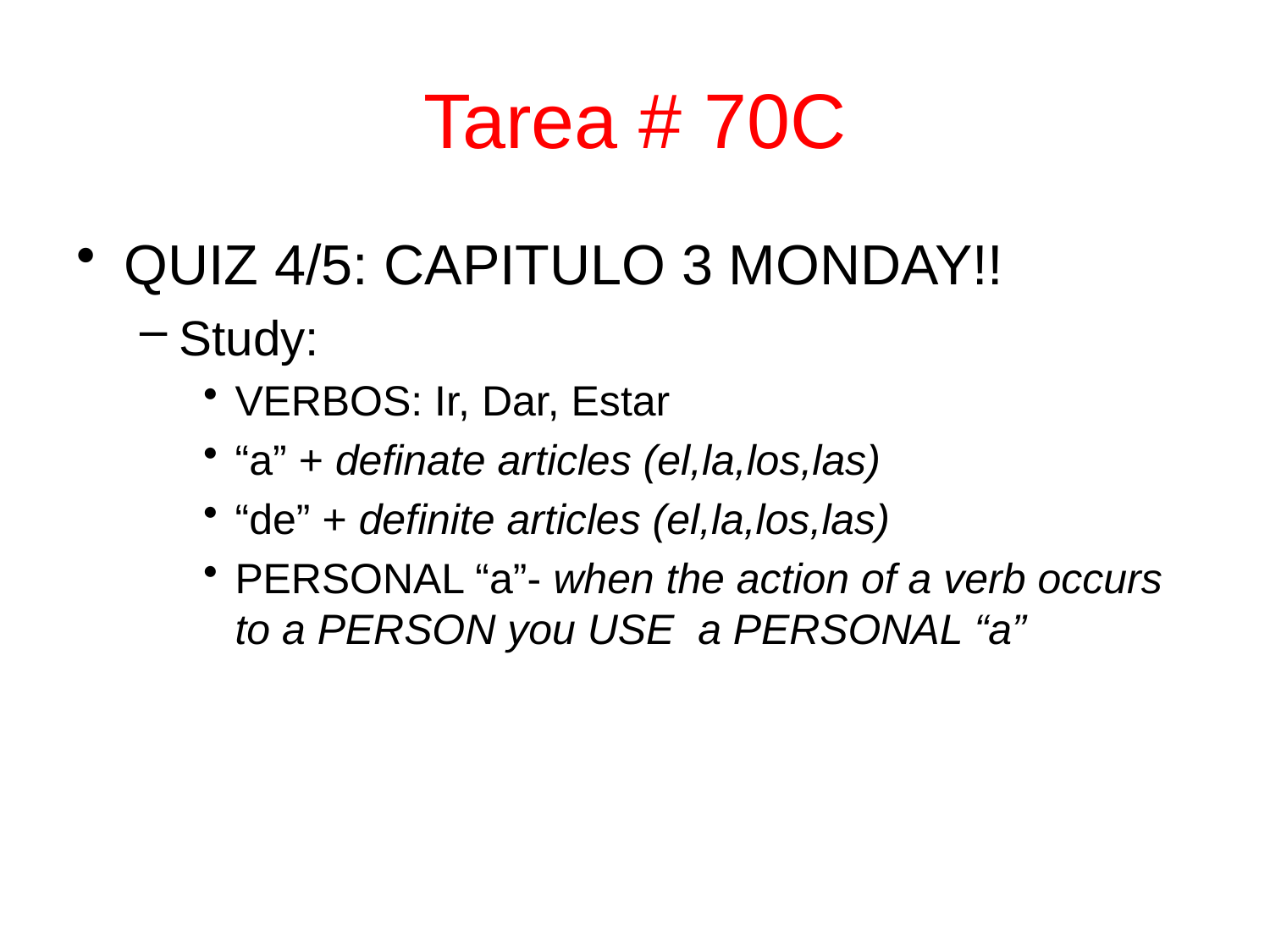

# Tarea # 70C
QUIZ 4/5: CAPITULO 3 MONDAY!!
Study:
VERBOS: Ir, Dar, Estar
“a” + definate articles (el,la,los,las)
“de” + definite articles (el,la,los,las)
PERSONAL “a”- when the action of a verb occurs to a PERSON you USE  a PERSONAL “a”